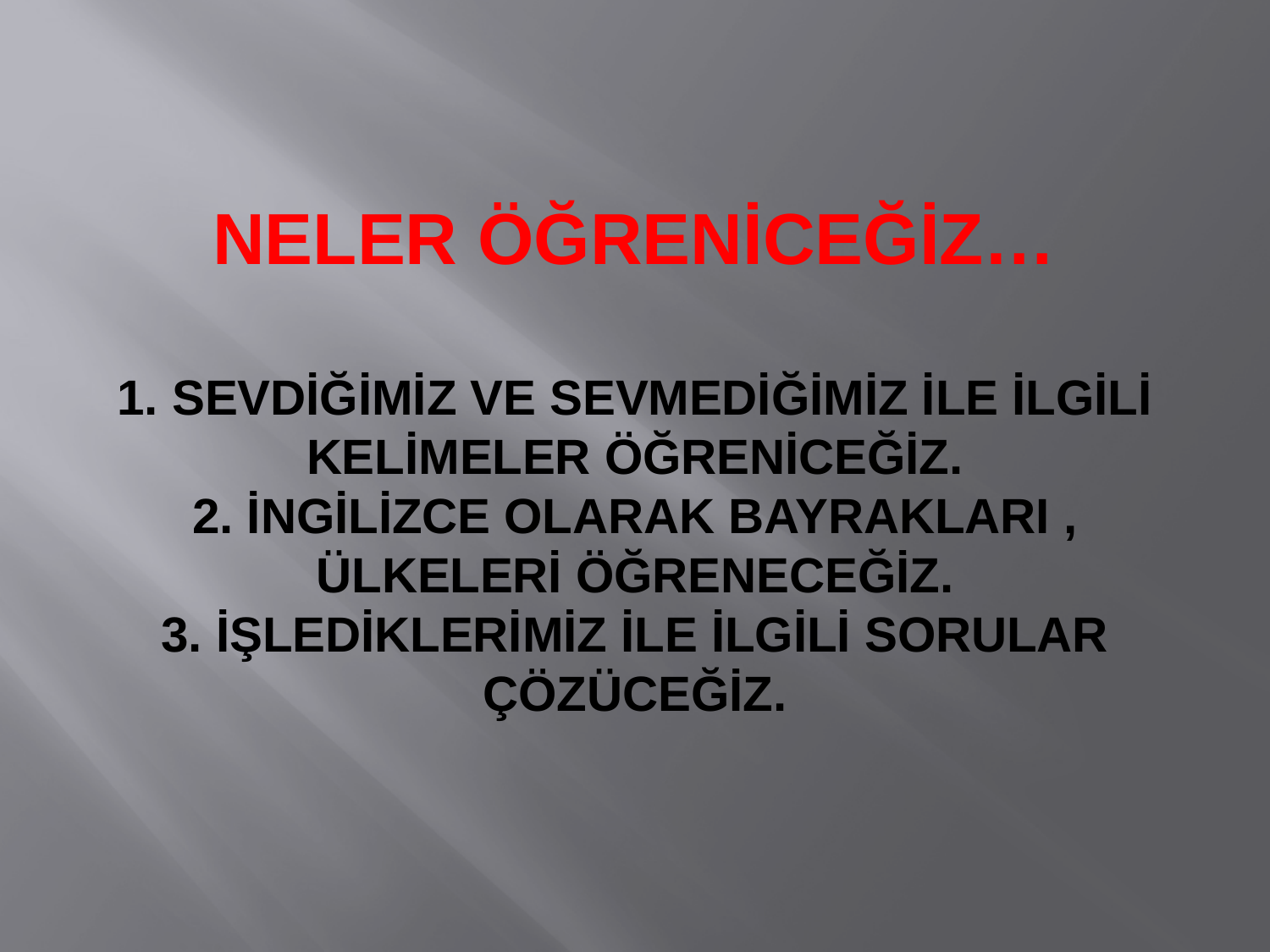

# NELER ÖĞRENİCEĞİZ… 1. SEVDİĞİMİZ VE SEVMEDİĞİMİZ İLE İLGİLİ KELİMELER ÖĞRENİCEĞİZ. 2. İNGİLİZCE OLARAK BAYRAKLARI , ÜLKELERİ ÖĞRENECEĞİZ. 3. İŞLEDİKLERİMİZ İLE İLGİLİ SORULAR ÇÖZÜCEĞİZ.